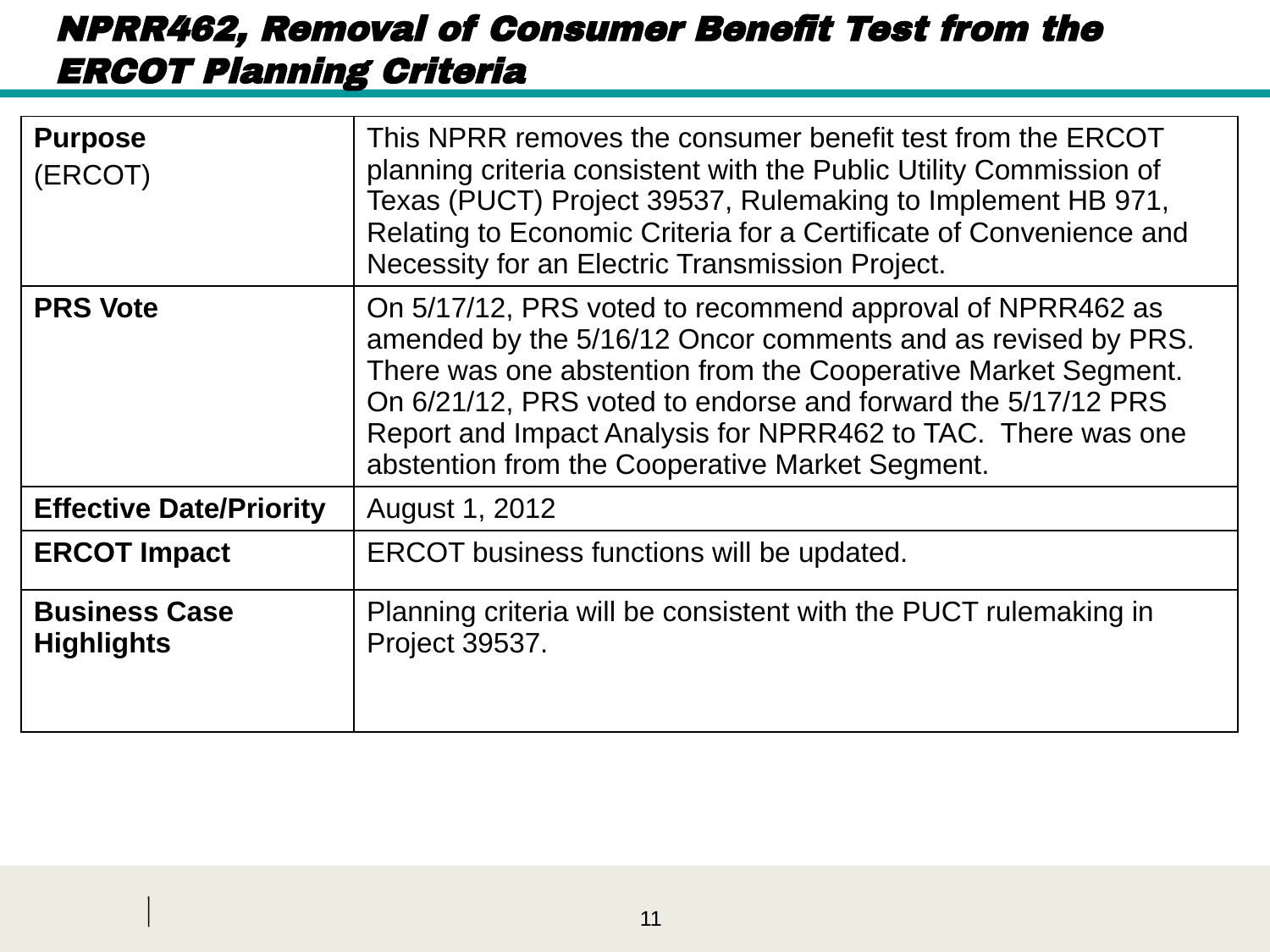

NPRR462, Removal of Consumer Benefit Test from the ERCOT Planning Criteria
| Purpose (ERCOT) | This NPRR removes the consumer benefit test from the ERCOT planning criteria consistent with the Public Utility Commission of Texas (PUCT) Project 39537, Rulemaking to Implement HB 971, Relating to Economic Criteria for a Certificate of Convenience and Necessity for an Electric Transmission Project. |
| --- | --- |
| PRS Vote | On 5/17/12, PRS voted to recommend approval of NPRR462 as amended by the 5/16/12 Oncor comments and as revised by PRS. There was one abstention from the Cooperative Market Segment. On 6/21/12, PRS voted to endorse and forward the 5/17/12 PRS Report and Impact Analysis for NPRR462 to TAC. There was one abstention from the Cooperative Market Segment. |
| Effective Date/Priority | August 1, 2012 |
| ERCOT Impact | ERCOT business functions will be updated. |
| Business Case Highlights | Planning criteria will be consistent with the PUCT rulemaking in Project 39537. |